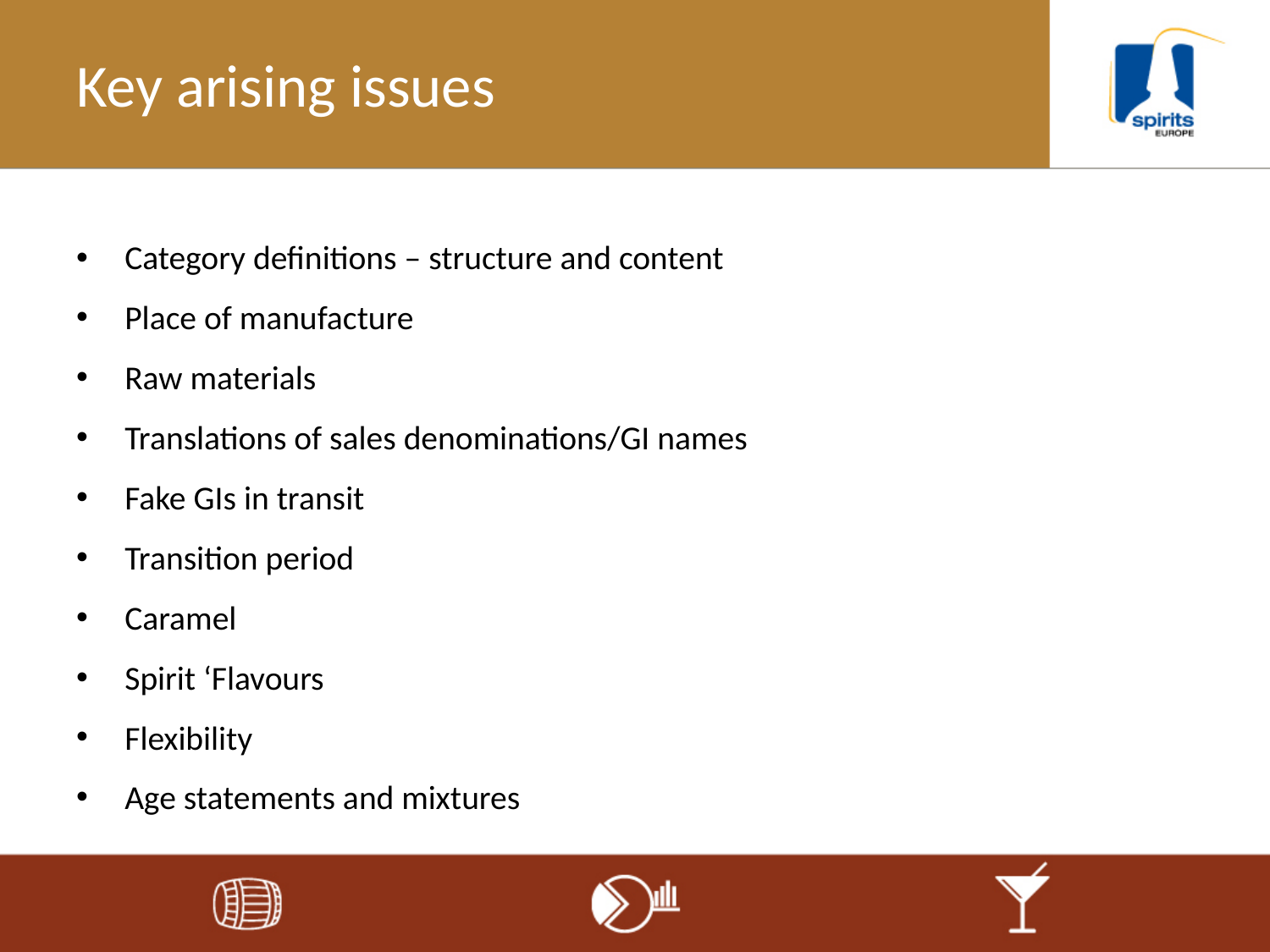

# Key arising issues
Category definitions – structure and content
Place of manufacture
Raw materials
Translations of sales denominations/GI names
Fake GIs in transit
Transition period
Caramel
Spirit ‘Flavours
Flexibility
Age statements and mixtures